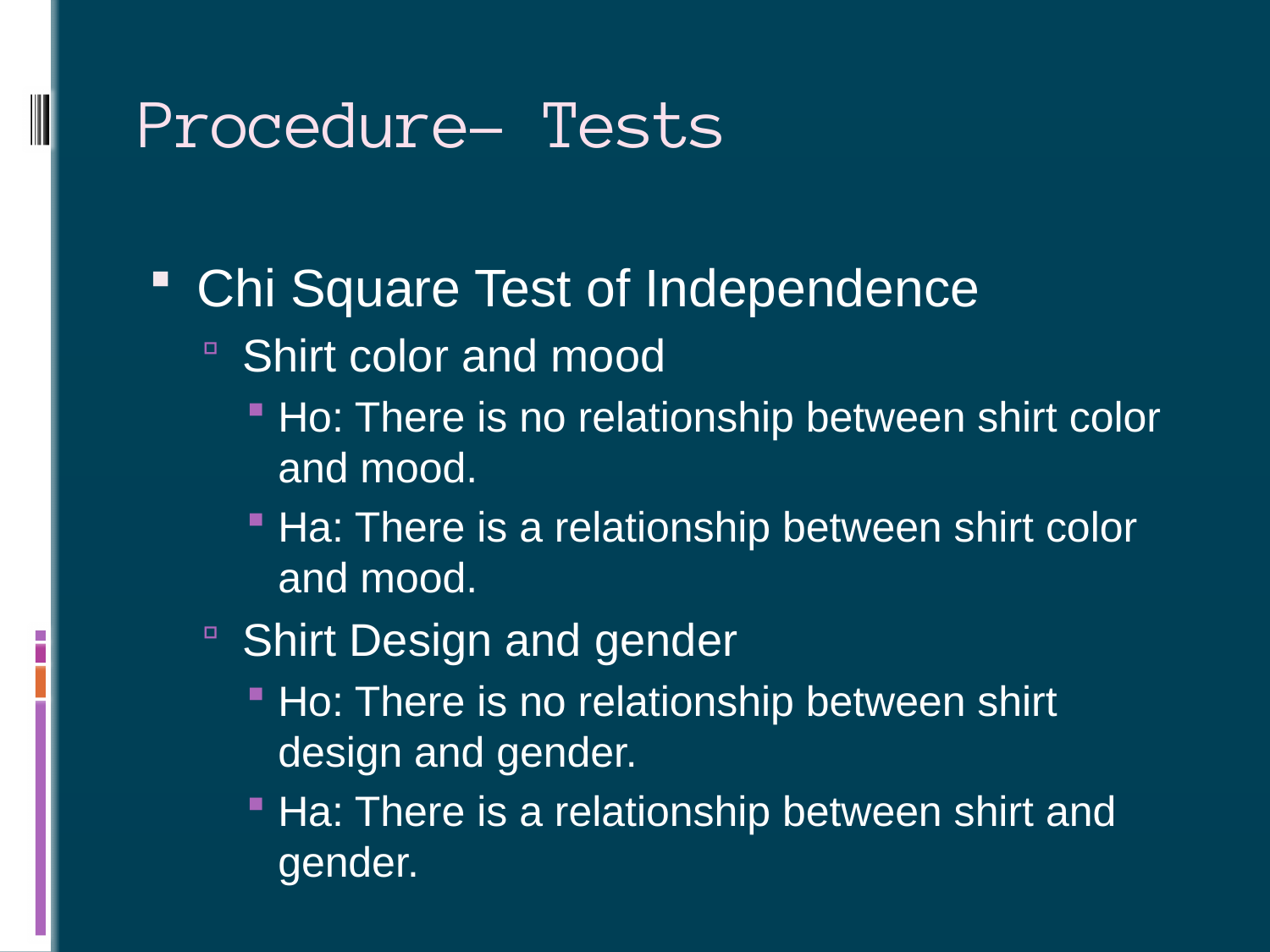

# Procedure- Tests
Chi Square Test of Independence
Shirt color and mood
Ho: There is no relationship between shirt color and mood.
Ha: There is a relationship between shirt color and mood.
Shirt Design and gender
Ho: There is no relationship between shirt design and gender.
Ha: There is a relationship between shirt and gender.